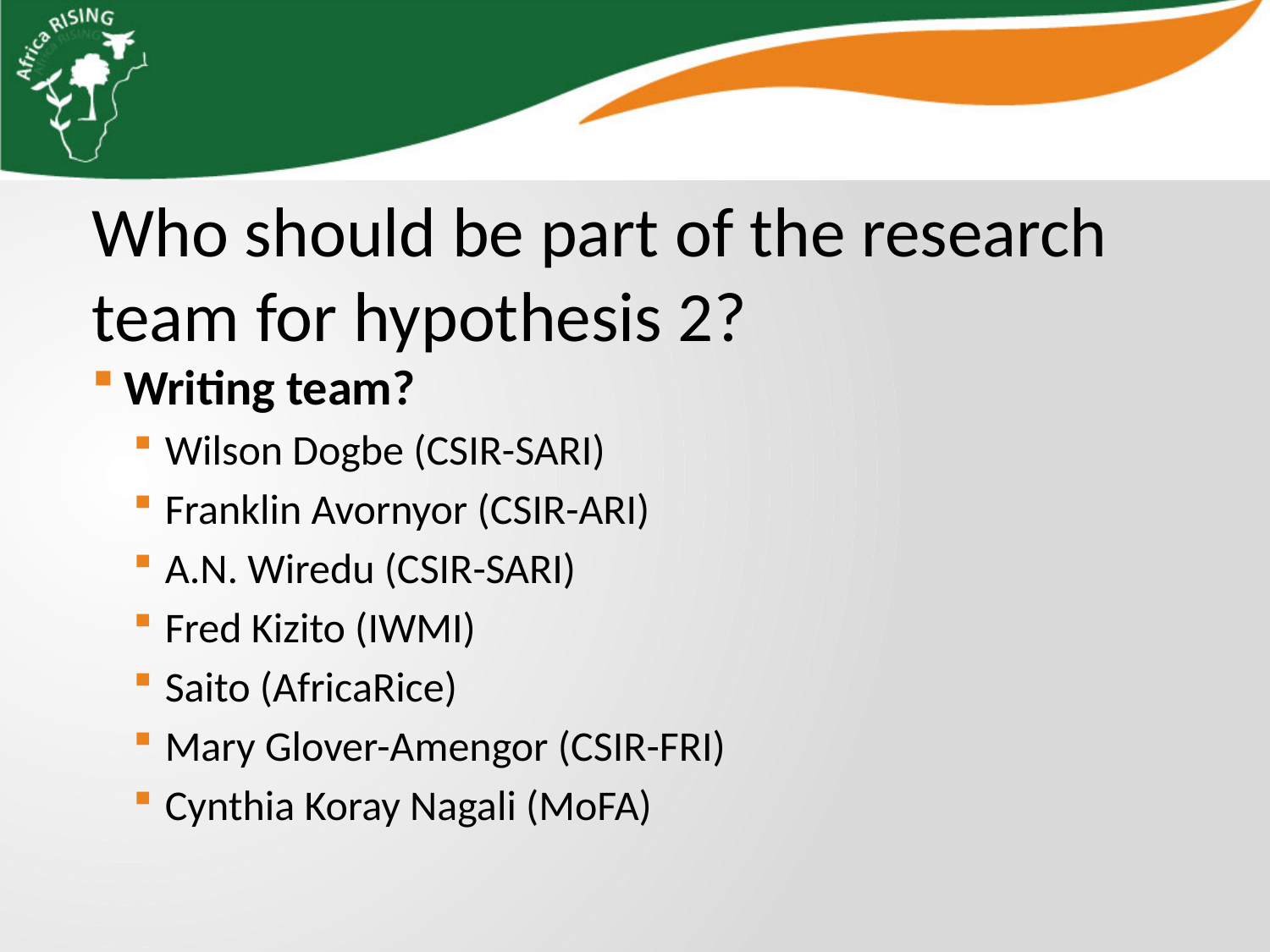

Who should be part of the research team for hypothesis 2?
Writing team?
Wilson Dogbe (CSIR-SARI)
Franklin Avornyor (CSIR-ARI)
A.N. Wiredu (CSIR-SARI)
Fred Kizito (IWMI)
Saito (AfricaRice)
Mary Glover-Amengor (CSIR-FRI)
Cynthia Koray Nagali (MoFA)